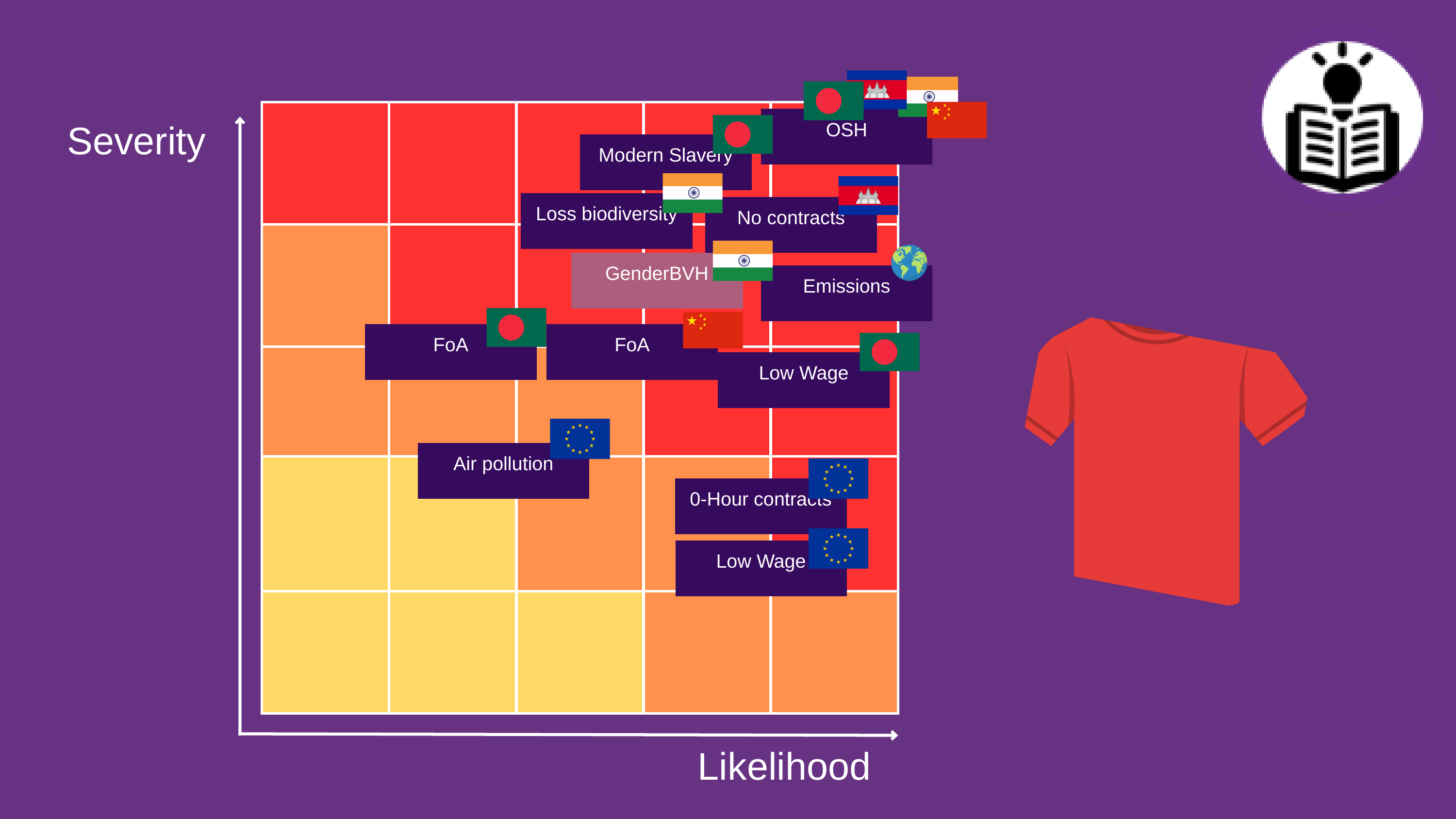

|  |  |  |  |  |
| --- | --- | --- | --- | --- |
|  |  |  |  |  |
|  |  |  |  |  |
|  |  |  |  |  |
|  |  |  |  |  |

Severity

OSH

Modern Slavery

Loss biodiversity

No contracts

GenderBVH

Emissions

FoA

FoA

Low Wage

Air pollution

0-Hour contracts

Low Wage
Likelihood